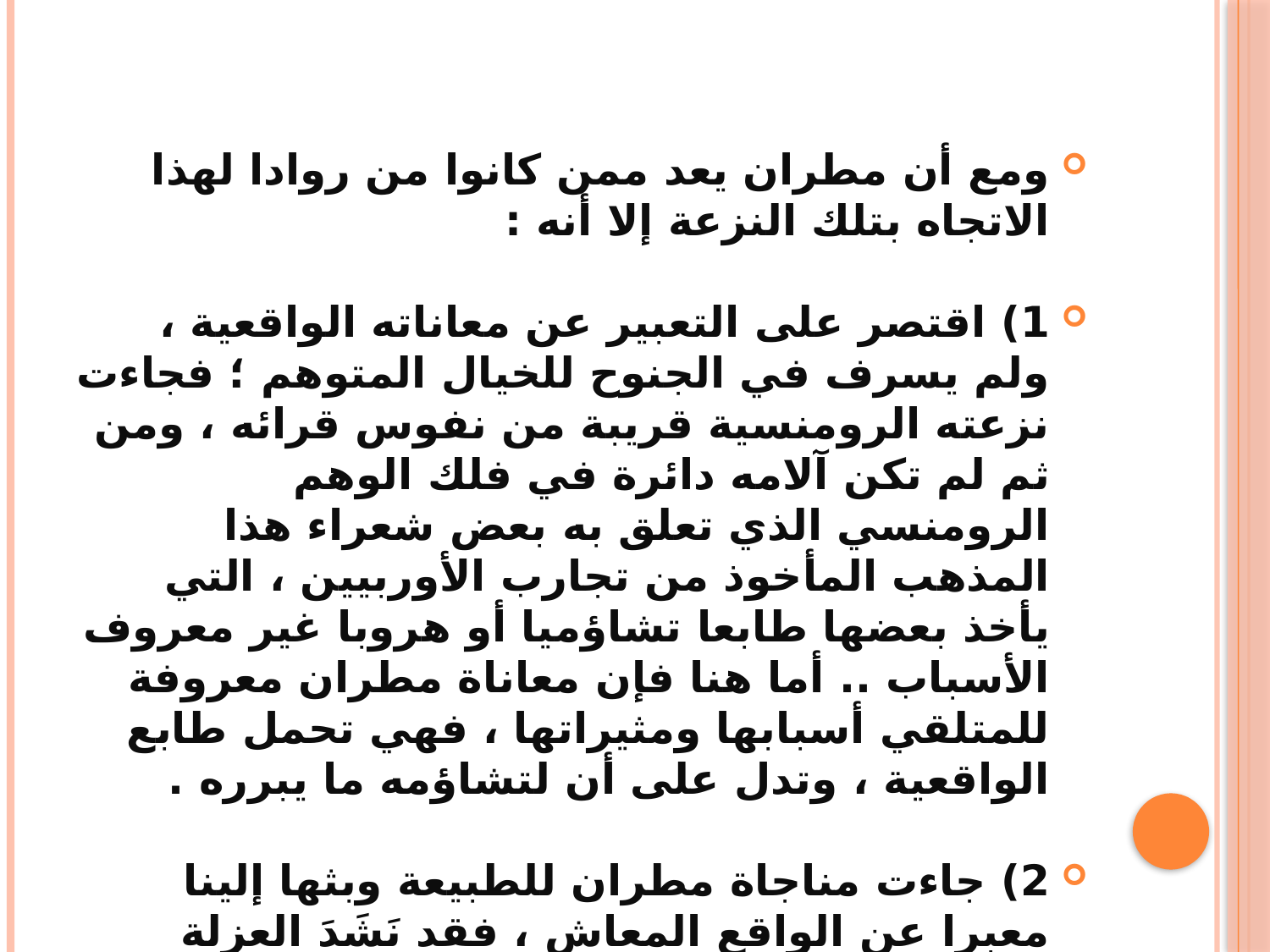

ومع أن مطران يعد ممن كانوا من روادا لهذا الاتجاه بتلك النزعة إلا أنه :

1) اقتصر على التعبير عن معاناته الواقعية ، ولم يسرف في الجنوح للخيال المتوهم ؛ فجاءت نزعته الرومنسية قريبة من نفوس قرائه ، ومن ثم لم تكن آلامه دائرة في فلك الوهم الرومنسي الذي تعلق به بعض شعراء هذا المذهب المأخوذ من تجارب الأوربيين ، التي يأخذ بعضها طابعا تشاؤميا أو هروبا غير معروف الأسباب .. أما هنا فإن معاناة مطران معروفة للمتلقي أسبابها ومثيراتها ، فهي تحمل طابع الواقعية ، وتدل على أن لتشاؤمه ما يبرره .

2) جاءت مناجاة مطران للطبيعة وبثها إلينا معبرا عن الواقع المعاش ، فقد نَشَدَ العزلة والتمسَ الراحةَ في منتجعه ذي الهواء الطيب ، والابتعاد عن ضجيج المدينة وصخبها ؛ فهو هروب له دواعيه في واقع تجربته ، وليس تصنعا.